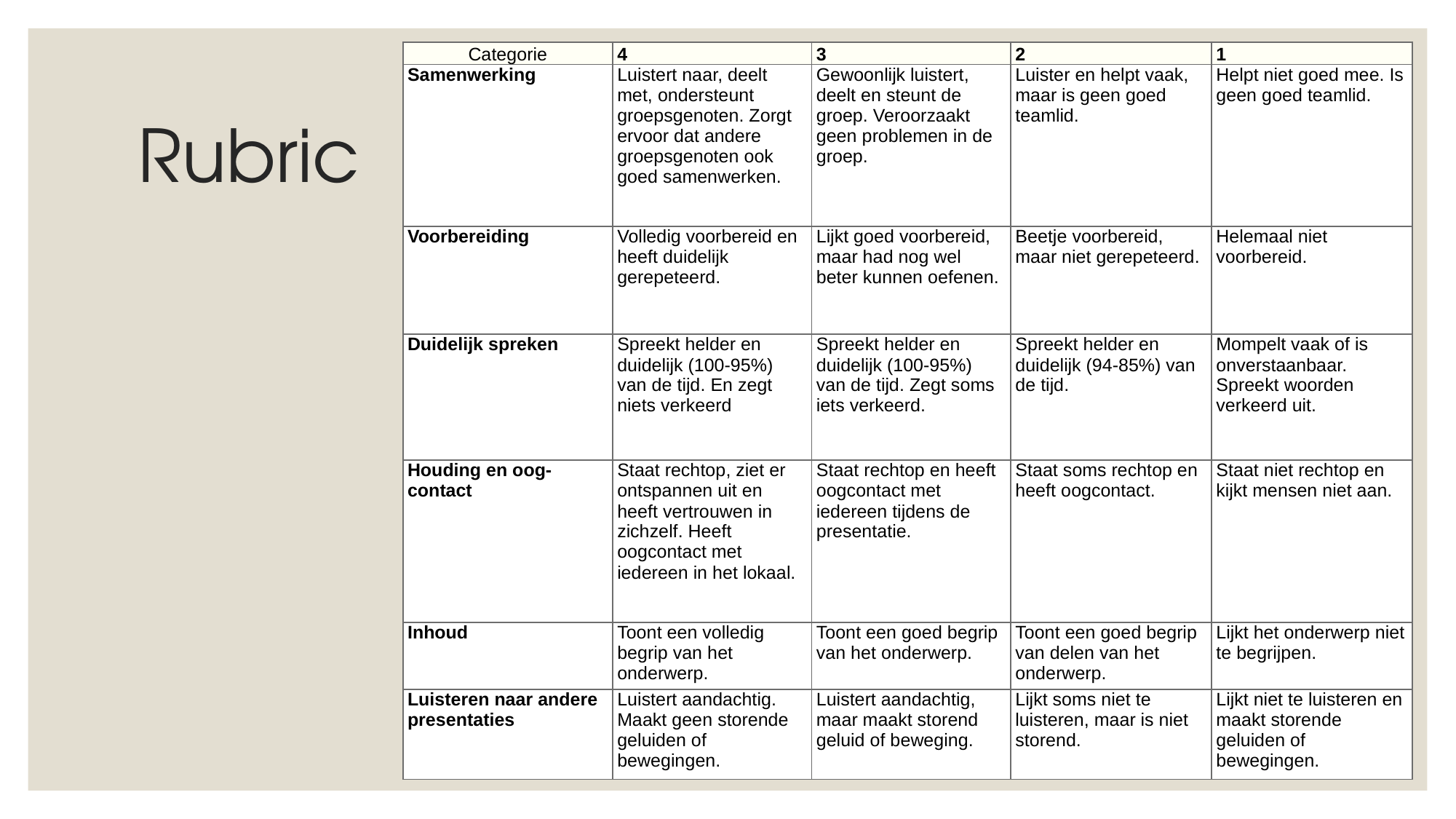

| Categorie | 4 | 3 | 2 | 1 |
| --- | --- | --- | --- | --- |
| Samenwerking | Luistert naar, deelt met, ondersteunt groepsgenoten. Zorgt ervoor dat andere groepsgenoten ook goed samenwerken. | Gewoonlijk luistert, deelt en steunt de groep. Veroorzaakt geen problemen in de groep. | Luister en helpt vaak, maar is geen goed teamlid. | Helpt niet goed mee. Is geen goed teamlid. |
| Voorbereiding | Volledig voorbereid en heeft duidelijk gerepeteerd. | Lijkt goed voorbereid, maar had nog wel beter kunnen oefenen. | Beetje voorbereid, maar niet gerepeteerd. | Helemaal niet voorbereid. |
| Duidelijk spreken | Spreekt helder en duidelijk (100-95%) van de tijd. En zegt niets verkeerd | Spreekt helder en duidelijk (100-95%) van de tijd. Zegt soms iets verkeerd. | Spreekt helder en duidelijk (94-85%) van de tijd. | Mompelt vaak of is onverstaanbaar. Spreekt woorden verkeerd uit. |
| Houding en oog-contact | Staat rechtop, ziet er ontspannen uit en heeft vertrouwen in zichzelf. Heeft oogcontact met iedereen in het lokaal. | Staat rechtop en heeft oogcontact met iedereen tijdens de presentatie. | Staat soms rechtop en heeft oogcontact. | Staat niet rechtop en kijkt mensen niet aan. |
| Inhoud | Toont een volledig begrip van het onderwerp. | Toont een goed begrip van het onderwerp. | Toont een goed begrip van delen van het onderwerp. | Lijkt het onderwerp niet te begrijpen. |
| Luisteren naar andere presentaties | Luistert aandachtig. Maakt geen storende geluiden of bewegingen. | Luistert aandachtig, maar maakt storend geluid of beweging. | Lijkt soms niet te luisteren, maar is niet storend. | Lijkt niet te luisteren en maakt storende geluiden of bewegingen. |
# Rubric